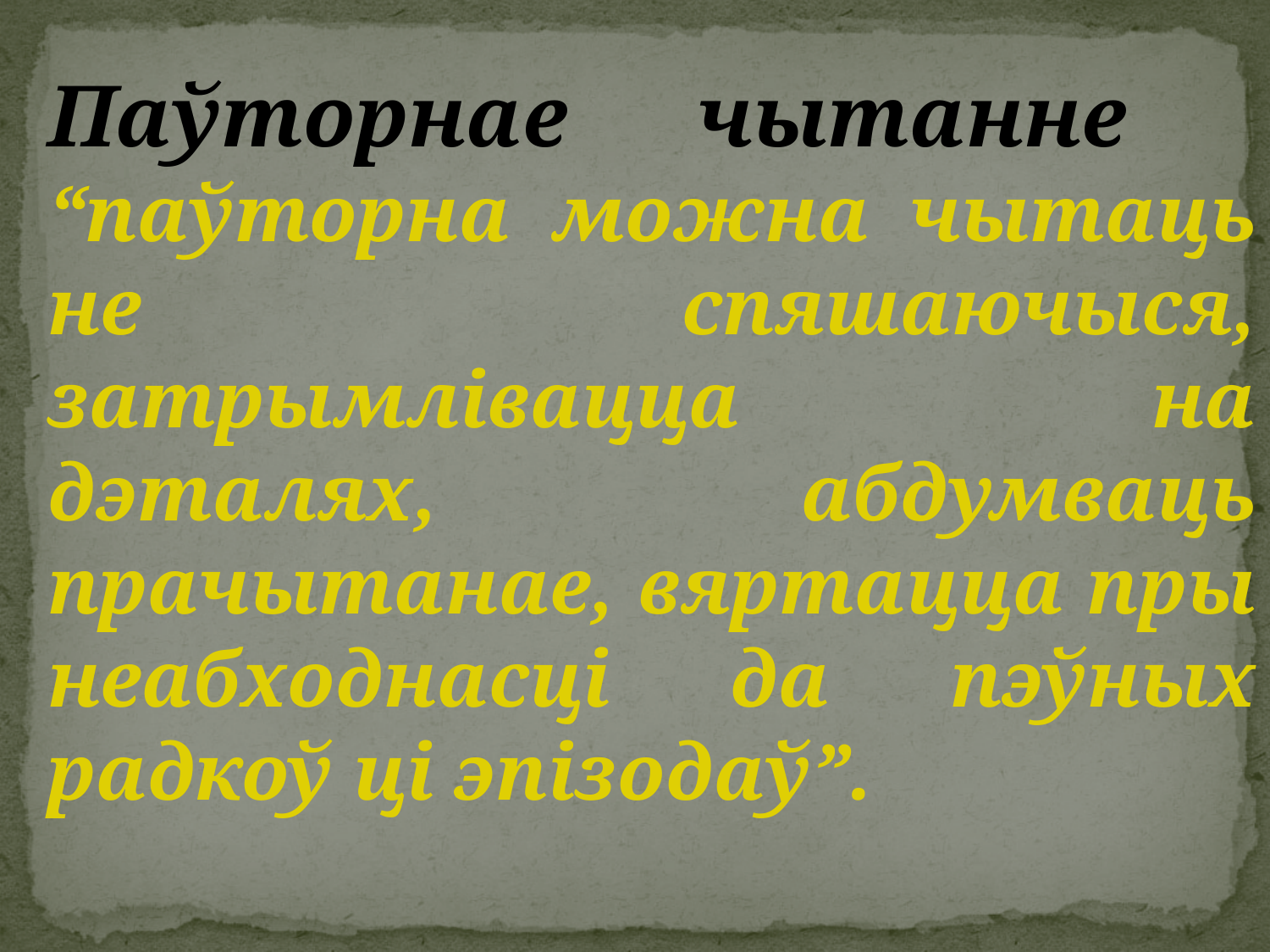

#
Паўторнае чытанне  “паўторна можна чытаць не спяшаючыся, затрымлівацца на дэталях, абдумваць прачытанае, вяртацца пры неабходнасці да пэўных радкоў ці эпізодаў”.